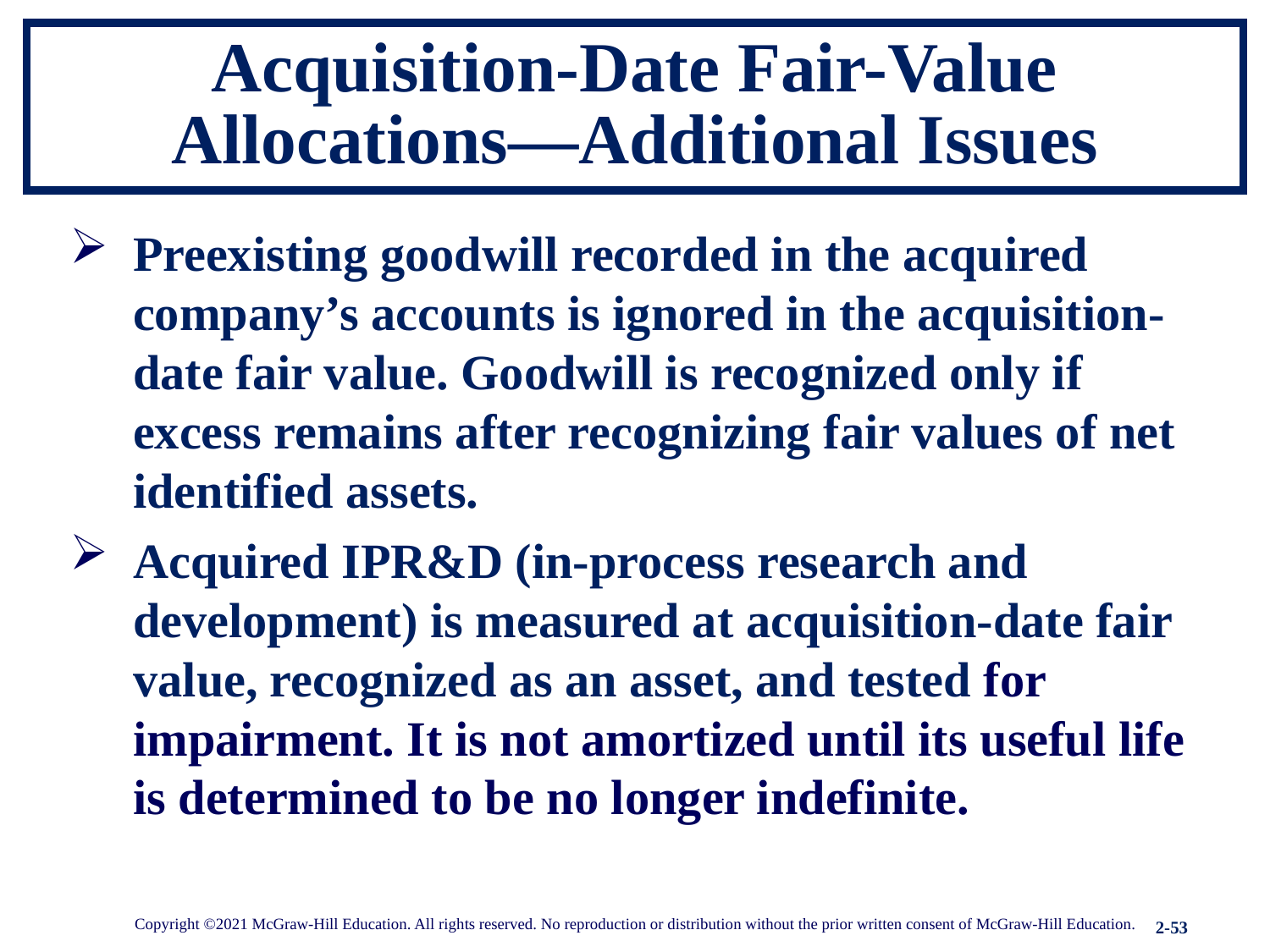

# Acquisition-Date Fair-Value Allocations—Additional Issues
Preexisting goodwill recorded in the acquired company’s accounts is ignored in the acquisition-date fair value. Goodwill is recognized only if excess remains after recognizing fair values of net identified assets.
Acquired IPR&D (in-process research and development) is measured at acquisition-date fair value, recognized as an asset, and tested for impairment. It is not amortized until its useful life is determined to be no longer indefinite.
Copyright ©2021 McGraw-Hill Education. All rights reserved. No reproduction or distribution without the prior written consent of McGraw-Hill Education.
2-53